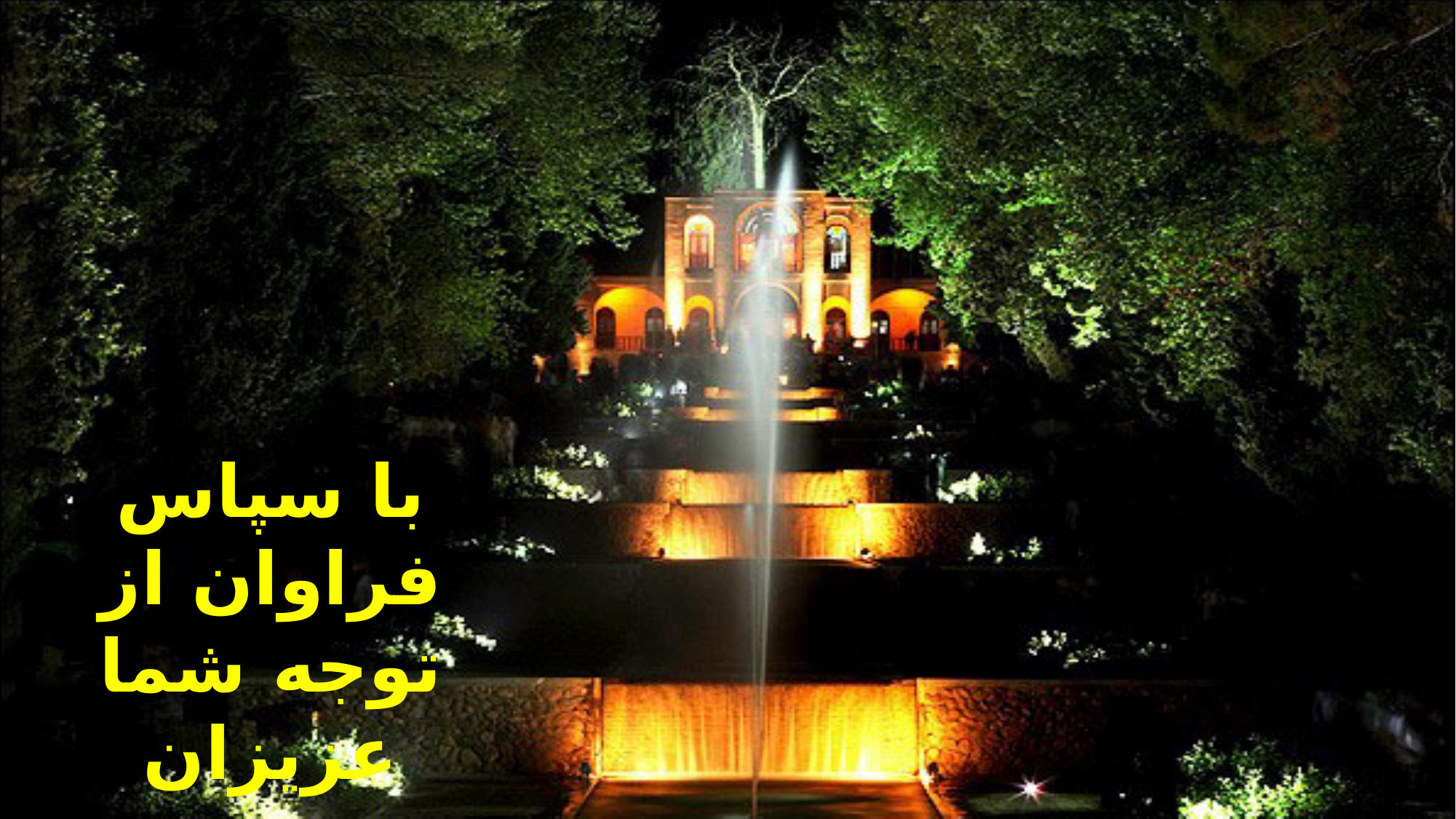

با سپاس فراوان از توجه شما عزیزان
بهمنی